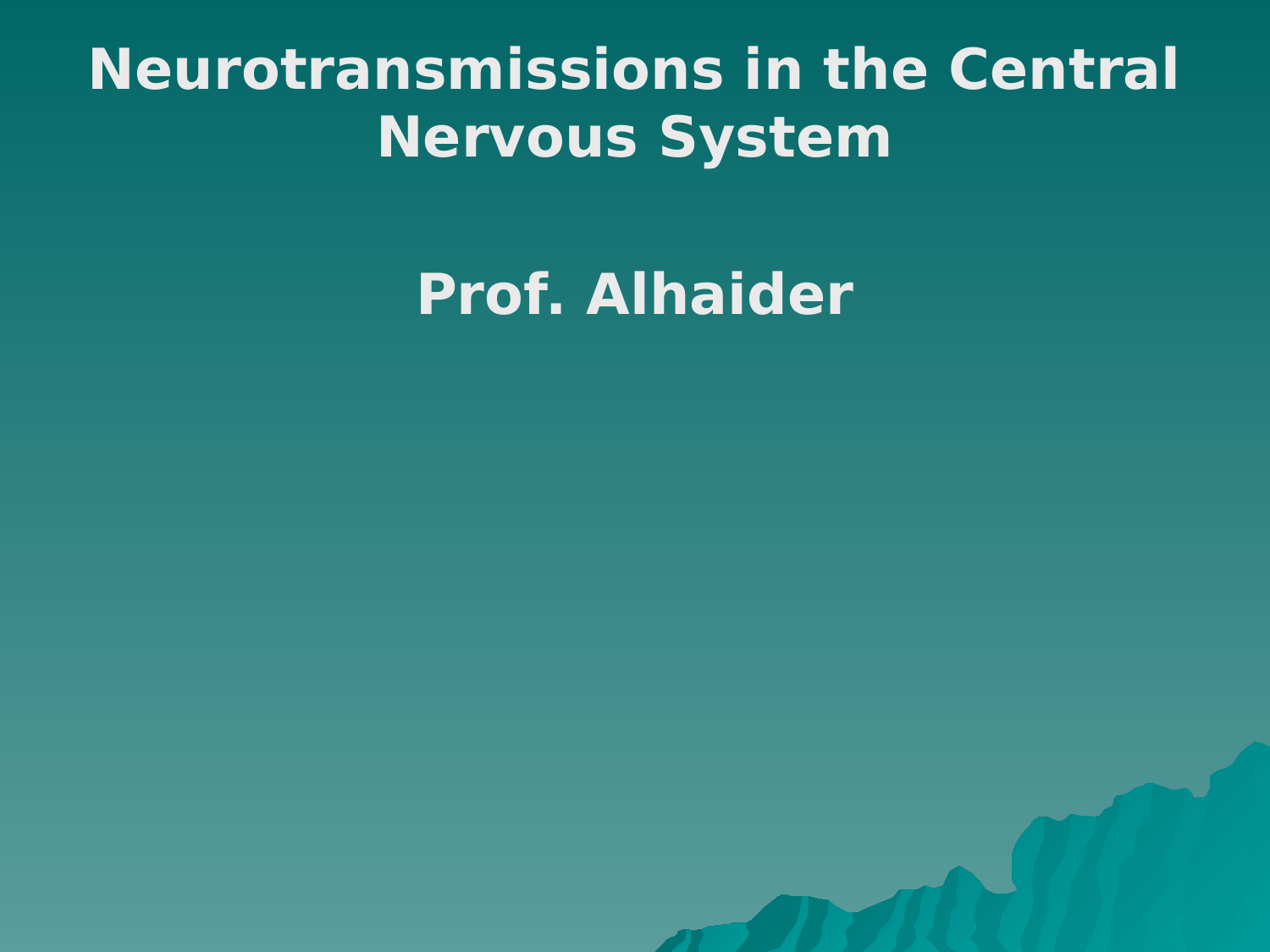

Neurotransmissions in the Central Nervous System

Prof. Alhaider